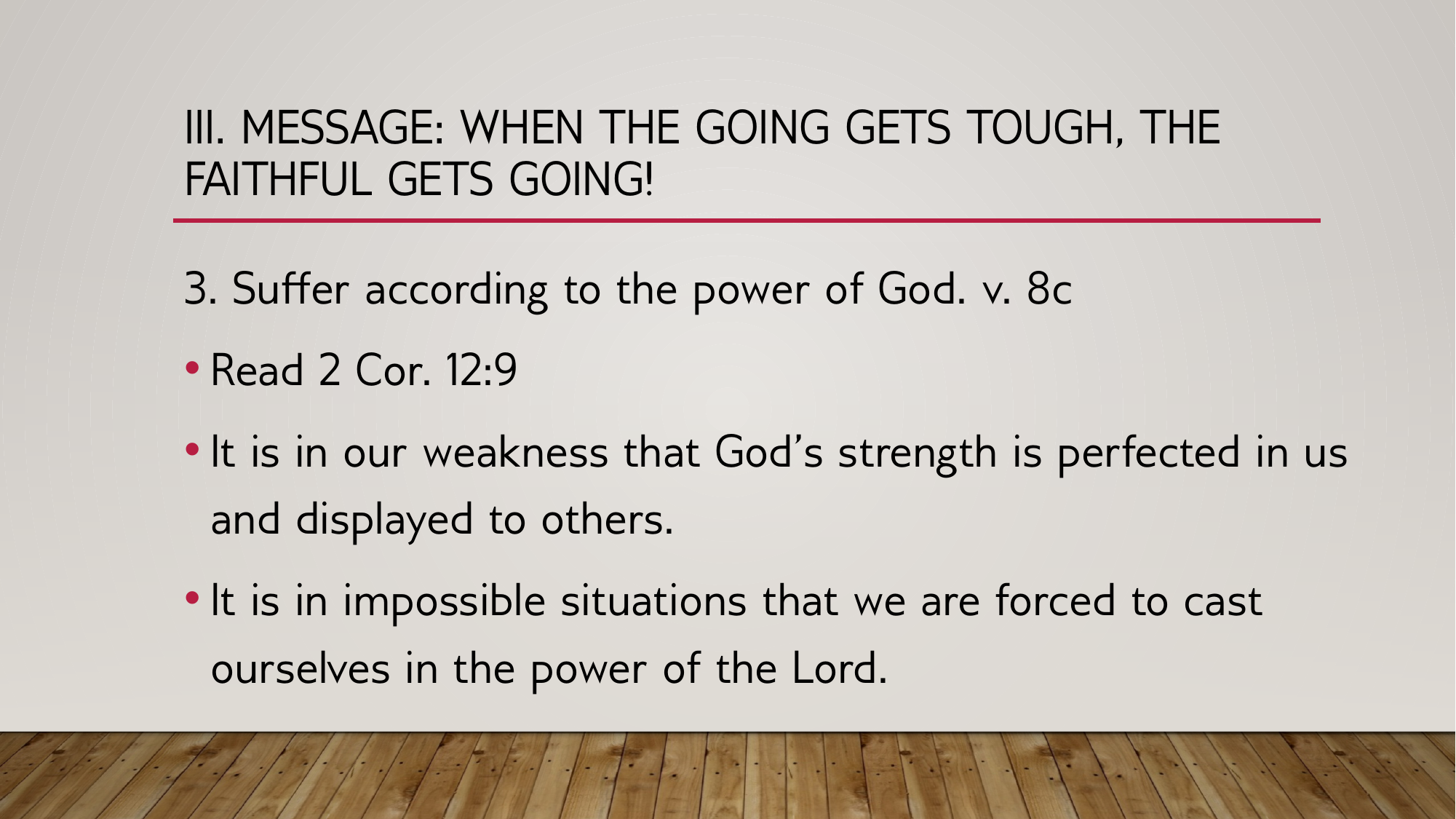

# III. Message: when the going gets tough, the faithful gets going!
3. Suffer according to the power of God. v. 8c
Read 2 Cor. 12:9
It is in our weakness that God’s strength is perfected in us and displayed to others.
It is in impossible situations that we are forced to cast ourselves in the power of the Lord.